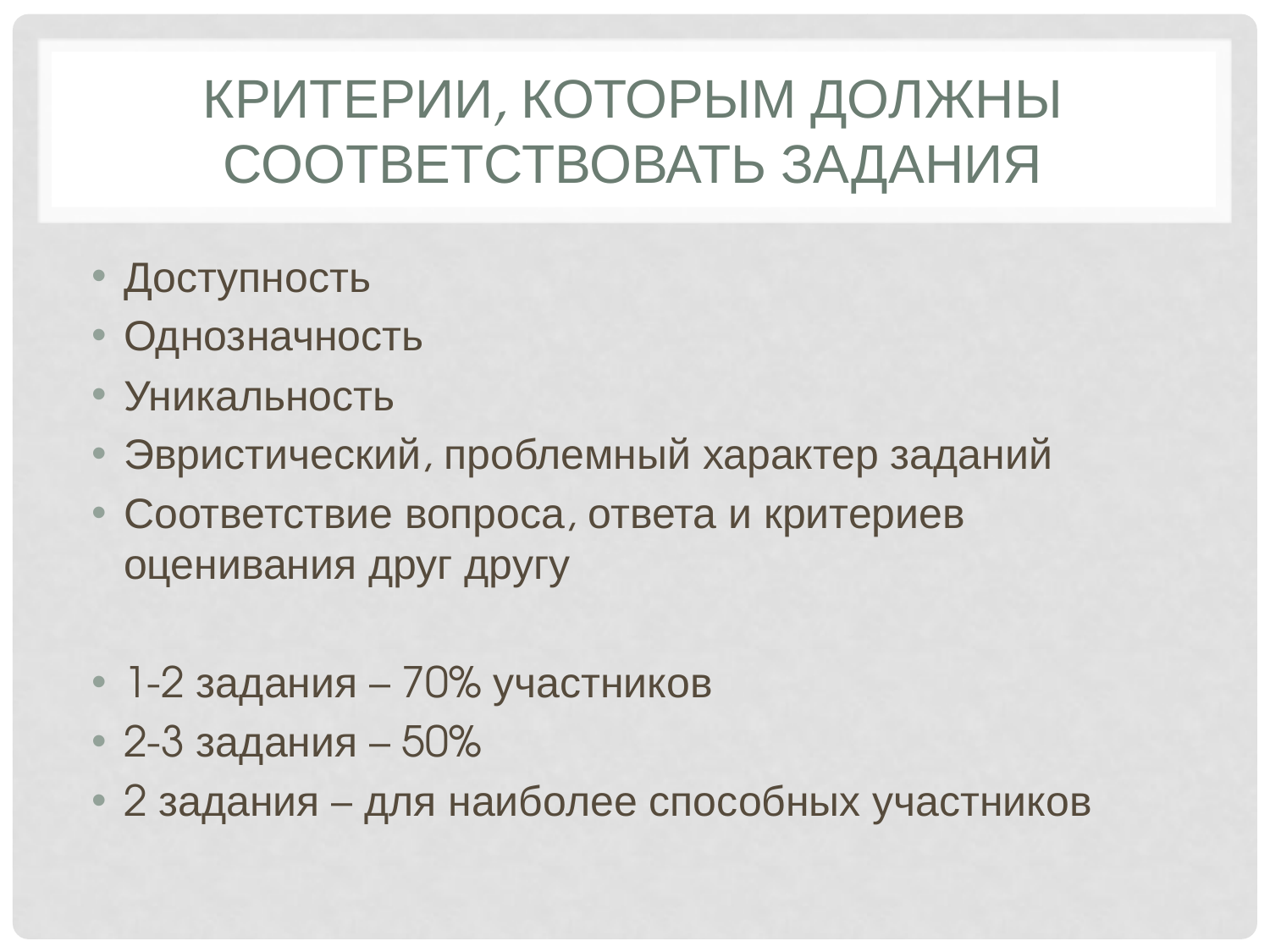

# Критерии, которым должны соответствовать задания
Доступность
Однозначность
Уникальность
Эвристический, проблемный характер заданий
Соответствие вопроса, ответа и критериев оценивания друг другу

1-2 задания – 70% участников
2-3 задания – 50%
2 задания – для наиболее способных участников